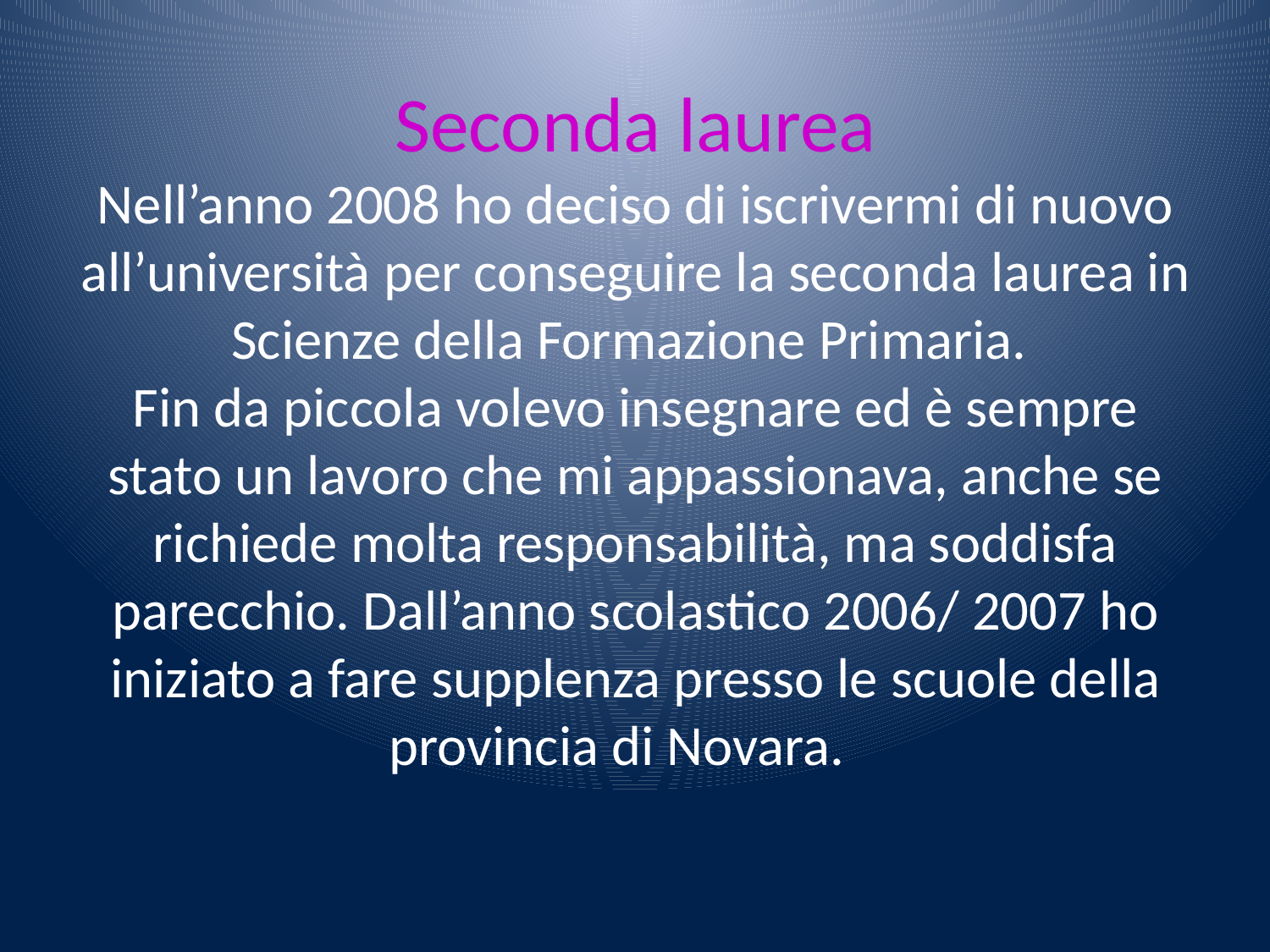

# Seconda laurea Nell’anno 2008 ho deciso di iscrivermi di nuovo all’università per conseguire la seconda laurea in Scienze della Formazione Primaria. Fin da piccola volevo insegnare ed è sempre stato un lavoro che mi appassionava, anche se richiede molta responsabilità, ma soddisfa parecchio. Dall’anno scolastico 2006/ 2007 ho iniziato a fare supplenza presso le scuole della provincia di Novara.